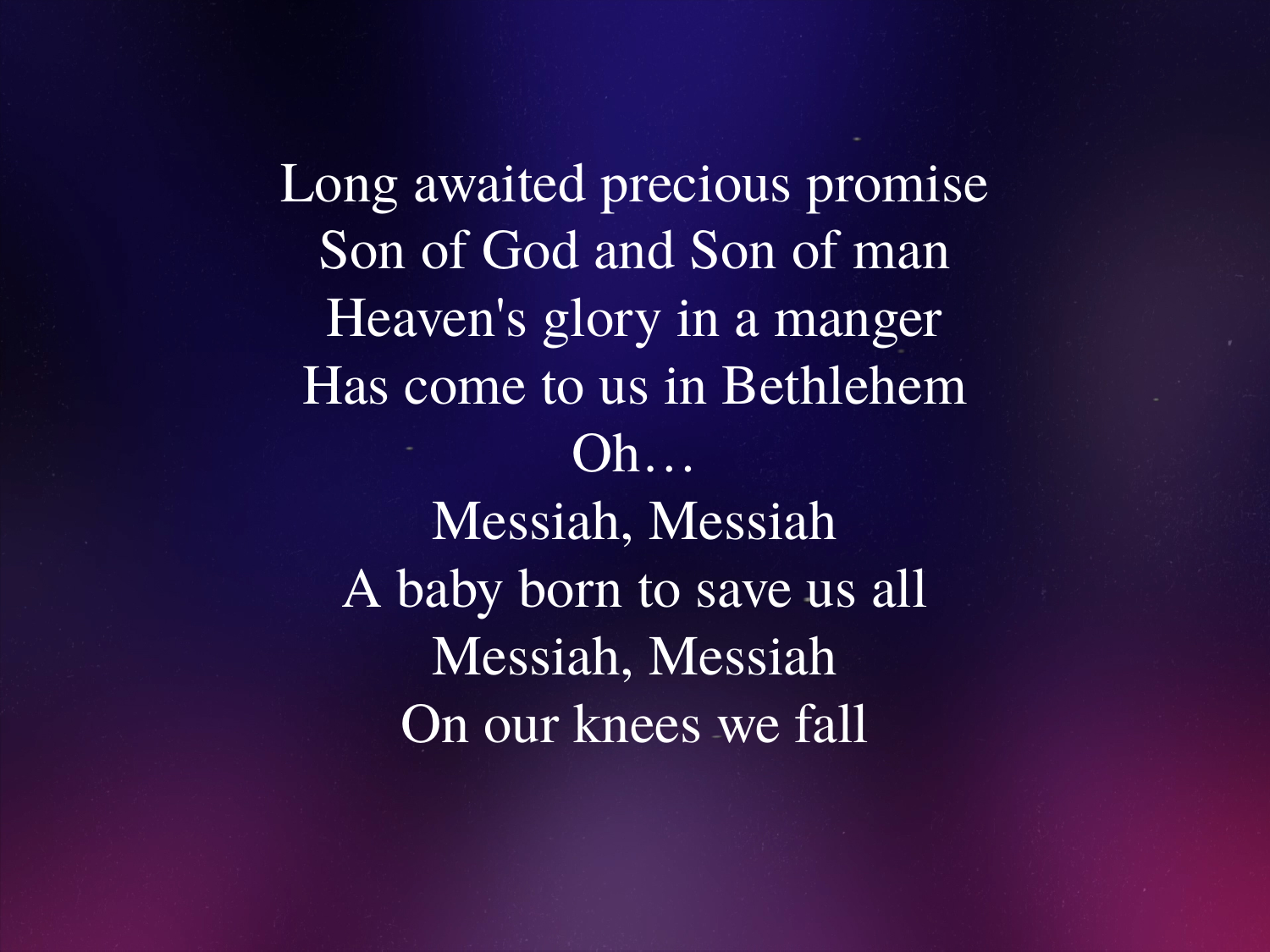

# Long awaited precious promise Son of God and Son of man Heaven's glory in a manger Has come to us in Bethlehem Oh… Messiah, Messiah A baby born to save us all Messiah, Messiah On our knees we fall